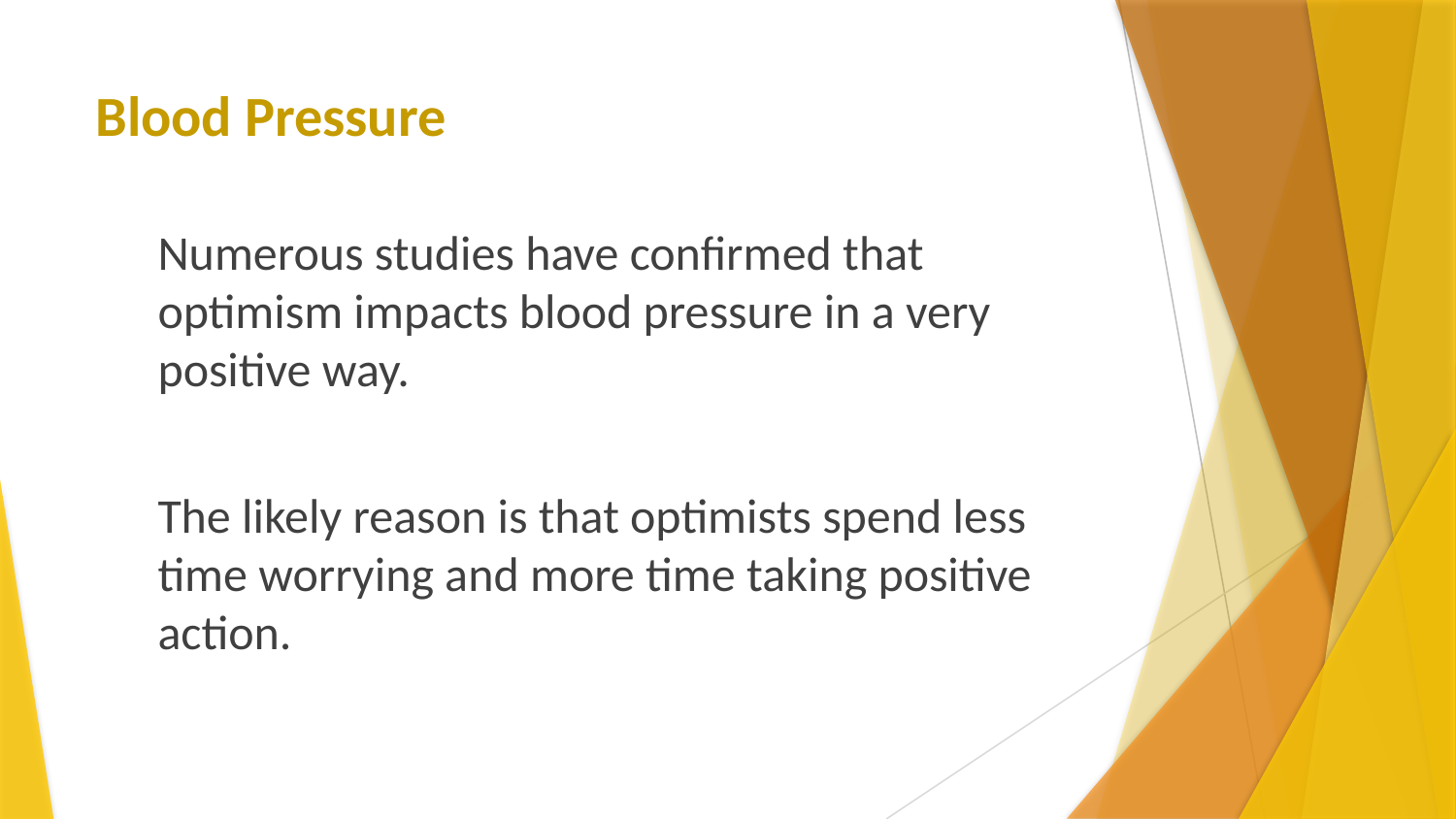

# Blood Pressure
Numerous studies have confirmed that optimism impacts blood pressure in a very positive way.

The likely reason is that optimists spend less time worrying and more time taking positive action.